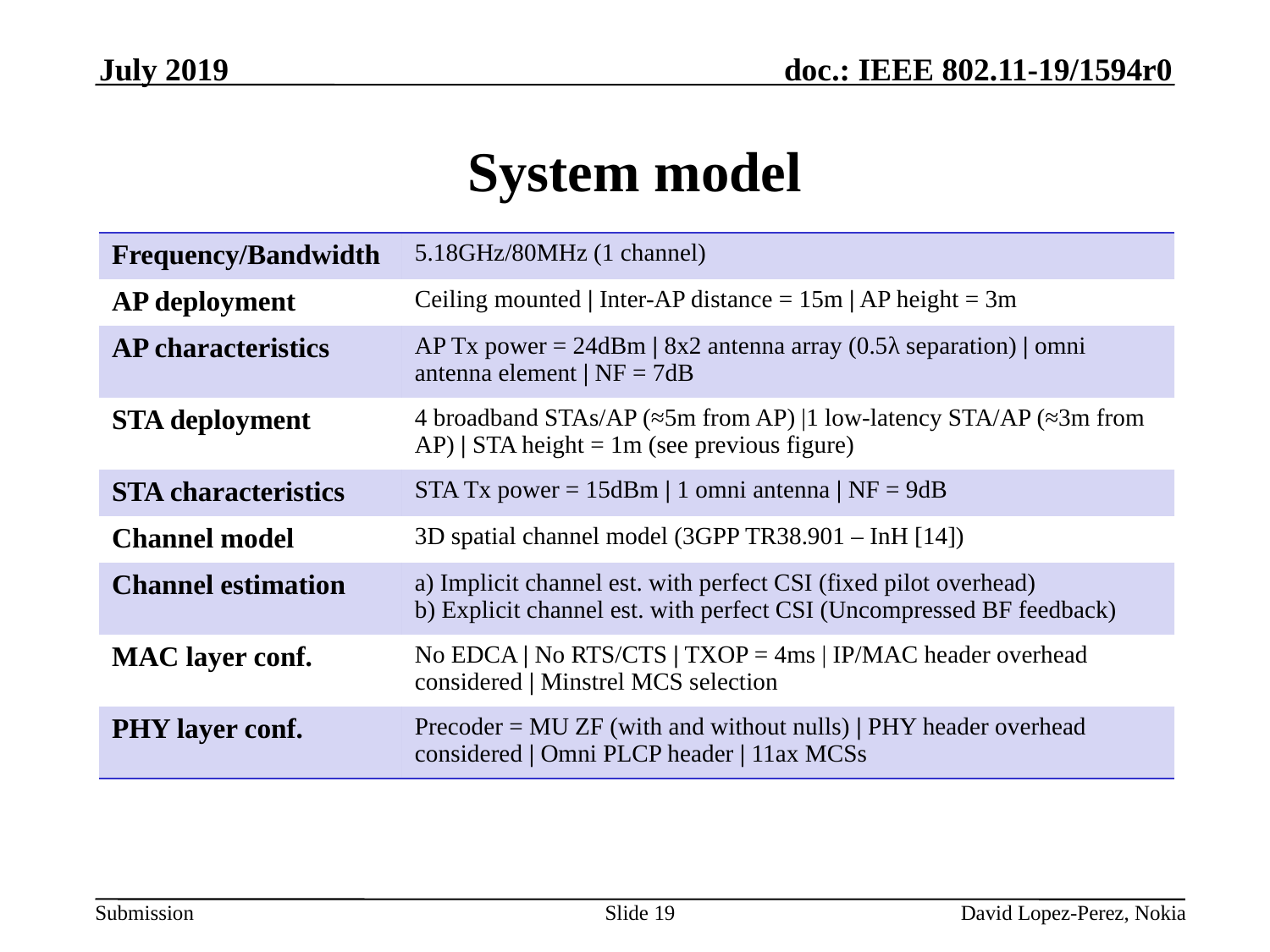

July 2019
# System model
| Frequency/Bandwidth | 5.18GHz/80MHz (1 channel) |
| --- | --- |
| AP deployment | Ceiling mounted | Inter-AP distance = 15m | AP height = 3m |
| AP characteristics | AP Tx power = 24dBm | 8x2 antenna array (0.5λ separation) | omni antenna element | NF = 7dB |
| STA deployment | 4 broadband STAs/AP (≈5m from AP) |1 low-latency STA/AP (≈3m from AP) | STA height = 1m (see previous figure) |
| STA characteristics | STA Tx power = 15dBm | 1 omni antenna | NF = 9dB |
| Channel model | 3D spatial channel model (3GPP TR38.901 – InH [14]) |
| Channel estimation | a) Implicit channel est. with perfect CSI (fixed pilot overhead) b) Explicit channel est. with perfect CSI (Uncompressed BF feedback) |
| MAC layer conf. | No EDCA | No RTS/CTS | TXOP = 4ms | IP/MAC header overhead considered | Minstrel MCS selection |
| PHY layer conf. | Precoder = MU ZF (with and without nulls) | PHY header overhead considered | Omni PLCP header | 11ax MCSs |
X
Slide 19
 David Lopez-Perez, Nokia